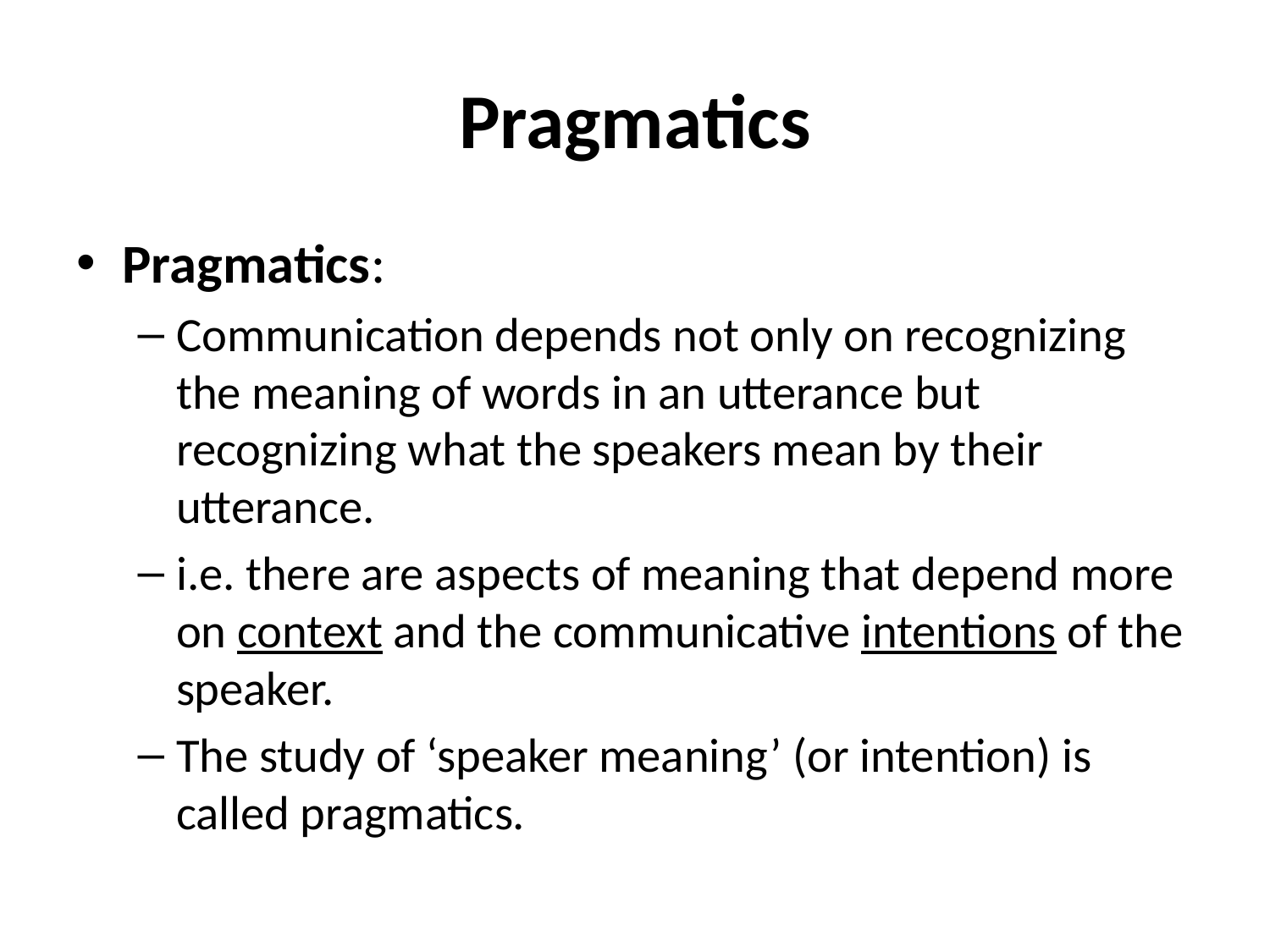

# Pragmatics
Pragmatics:
Communication depends not only on recognizing the meaning of words in an utterance but recognizing what the speakers mean by their utterance.
i.e. there are aspects of meaning that depend more on context and the communicative intentions of the speaker.
The study of ‘speaker meaning’ (or intention) is called pragmatics.